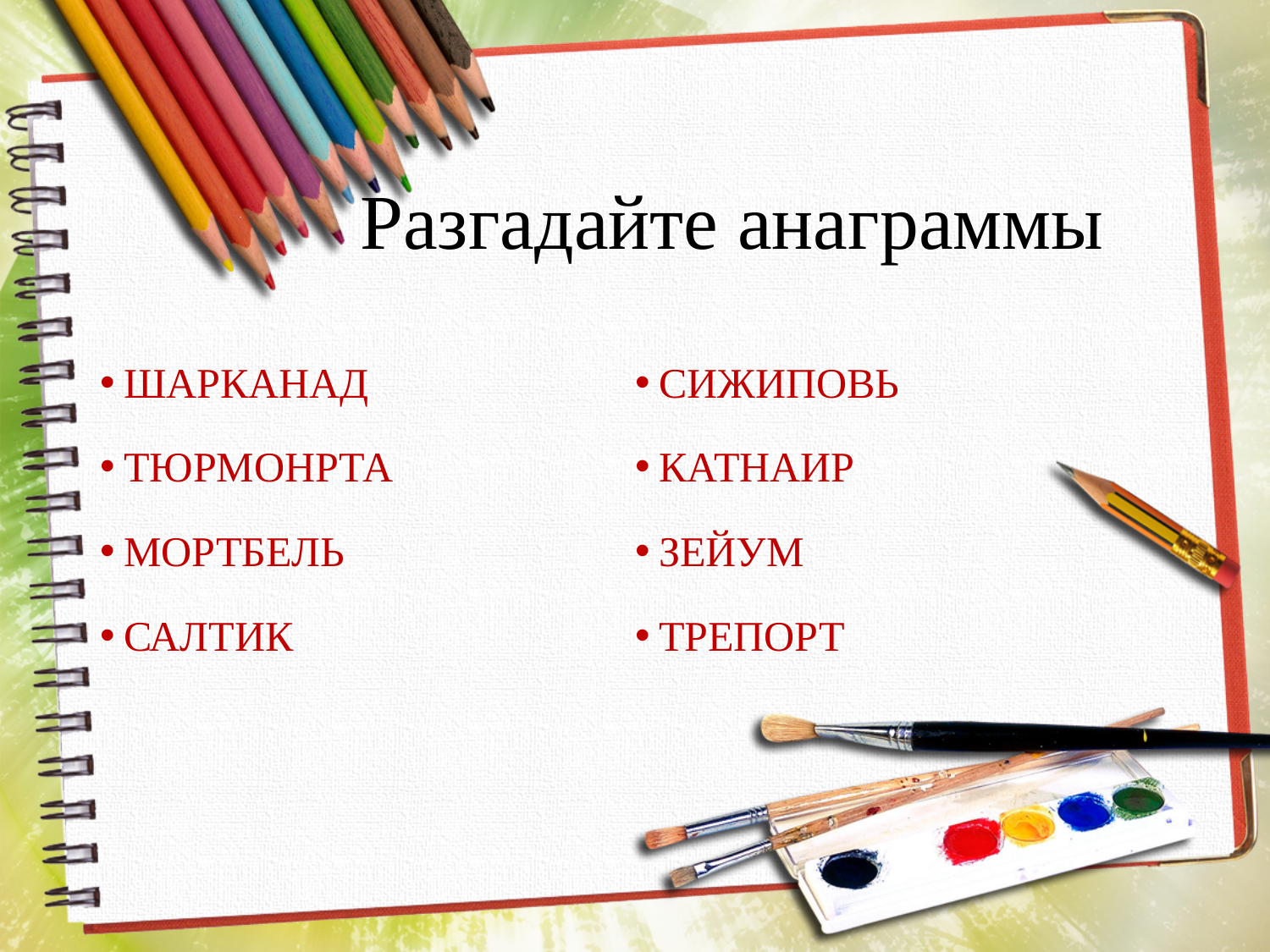

# Разгадайте анаграммы
ШАРКАНАД
ТЮРМОНРТА
МОРТБЕЛЬ
САЛТИК

СИЖИПОВЬ
КАТНАИР
ЗЕЙУМ
ТРЕПОРТ